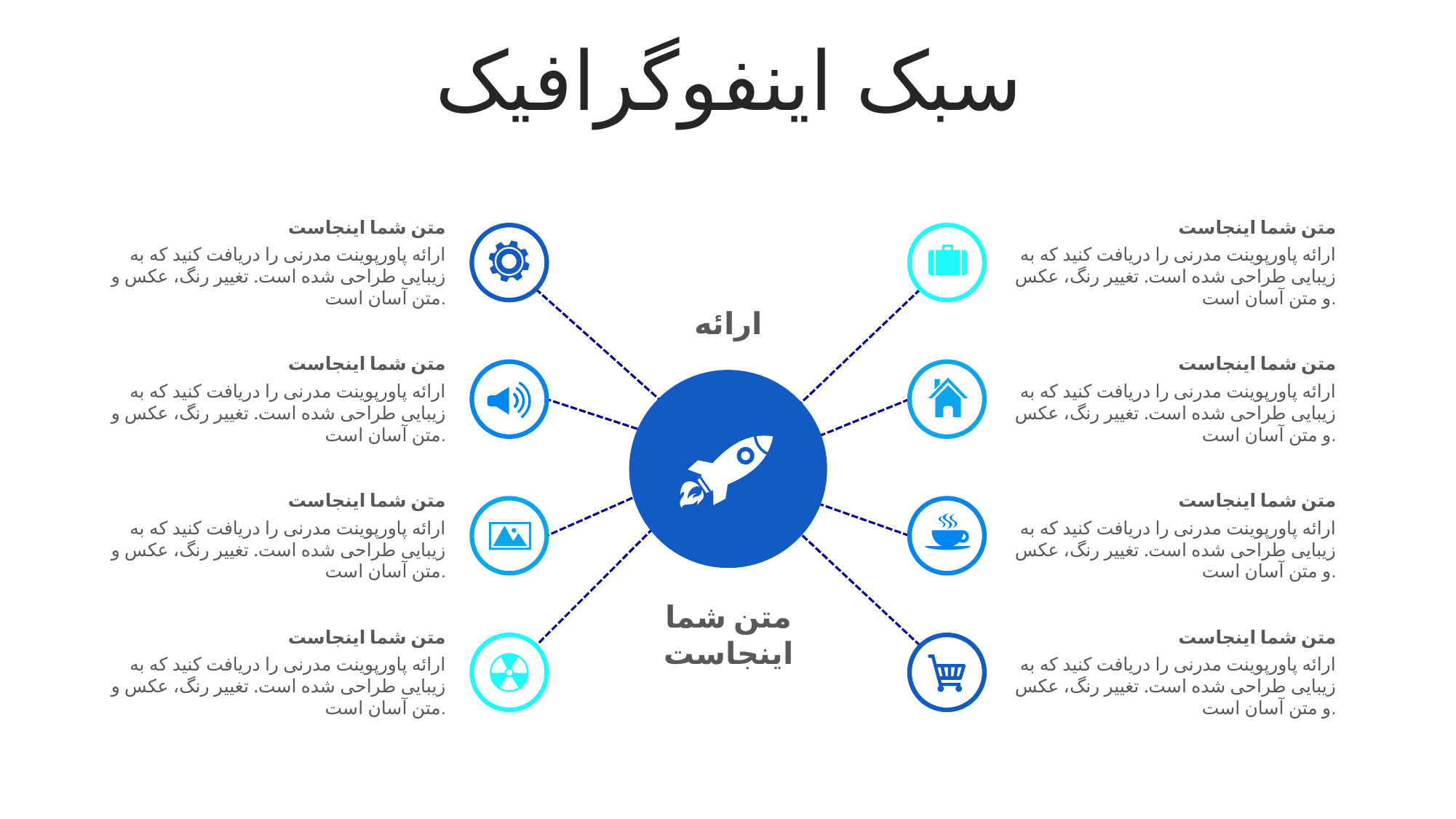

سبک اینفوگرافیک
متن شما اینجاست
ارائه پاورپوینت مدرنی را دریافت کنید که به زیبایی طراحی شده است. تغییر رنگ، عکس و متن آسان است.
متن شما اینجاست
ارائه پاورپوینت مدرنی را دریافت کنید که به زیبایی طراحی شده است. تغییر رنگ، عکس و متن آسان است.

ارائه
متن شما اینجاست
ارائه پاورپوینت مدرنی را دریافت کنید که به زیبایی طراحی شده است. تغییر رنگ، عکس و متن آسان است.
متن شما اینجاست
ارائه پاورپوینت مدرنی را دریافت کنید که به زیبایی طراحی شده است. تغییر رنگ، عکس و متن آسان است.

متن شما اینجاست
ارائه پاورپوینت مدرنی را دریافت کنید که به زیبایی طراحی شده است. تغییر رنگ، عکس و متن آسان است.
متن شما اینجاست
ارائه پاورپوینت مدرنی را دریافت کنید که به زیبایی طراحی شده است. تغییر رنگ، عکس و متن آسان است.

متن شما اینجاست
متن شما اینجاست
ارائه پاورپوینت مدرنی را دریافت کنید که به زیبایی طراحی شده است. تغییر رنگ، عکس و متن آسان است.
متن شما اینجاست
ارائه پاورپوینت مدرنی را دریافت کنید که به زیبایی طراحی شده است. تغییر رنگ، عکس و متن آسان است.